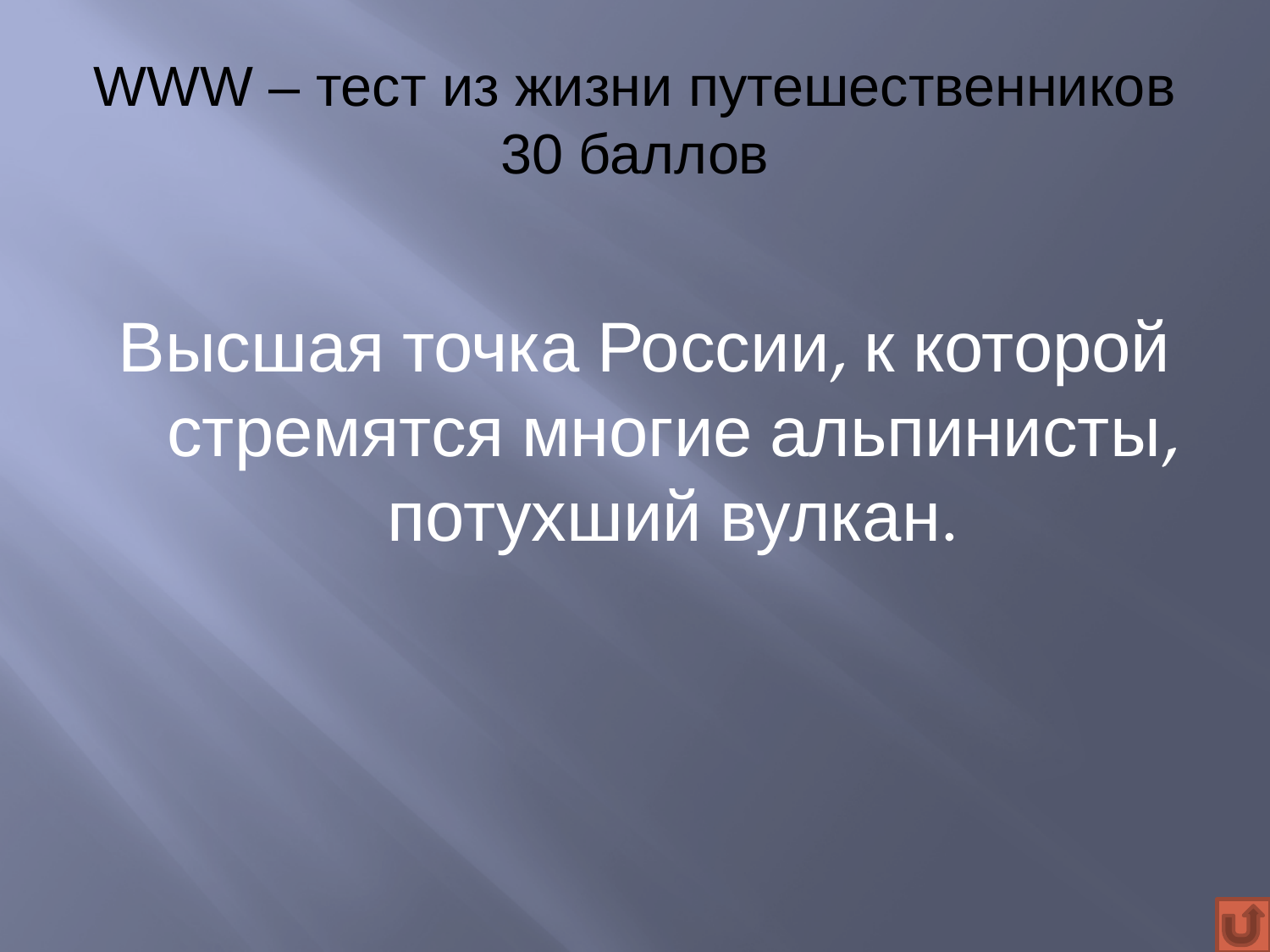

# WWW – тест из жизни путешественников 30 баллов

Высшая точка России, к которой стремятся многие альпинисты, потухший вулкан.